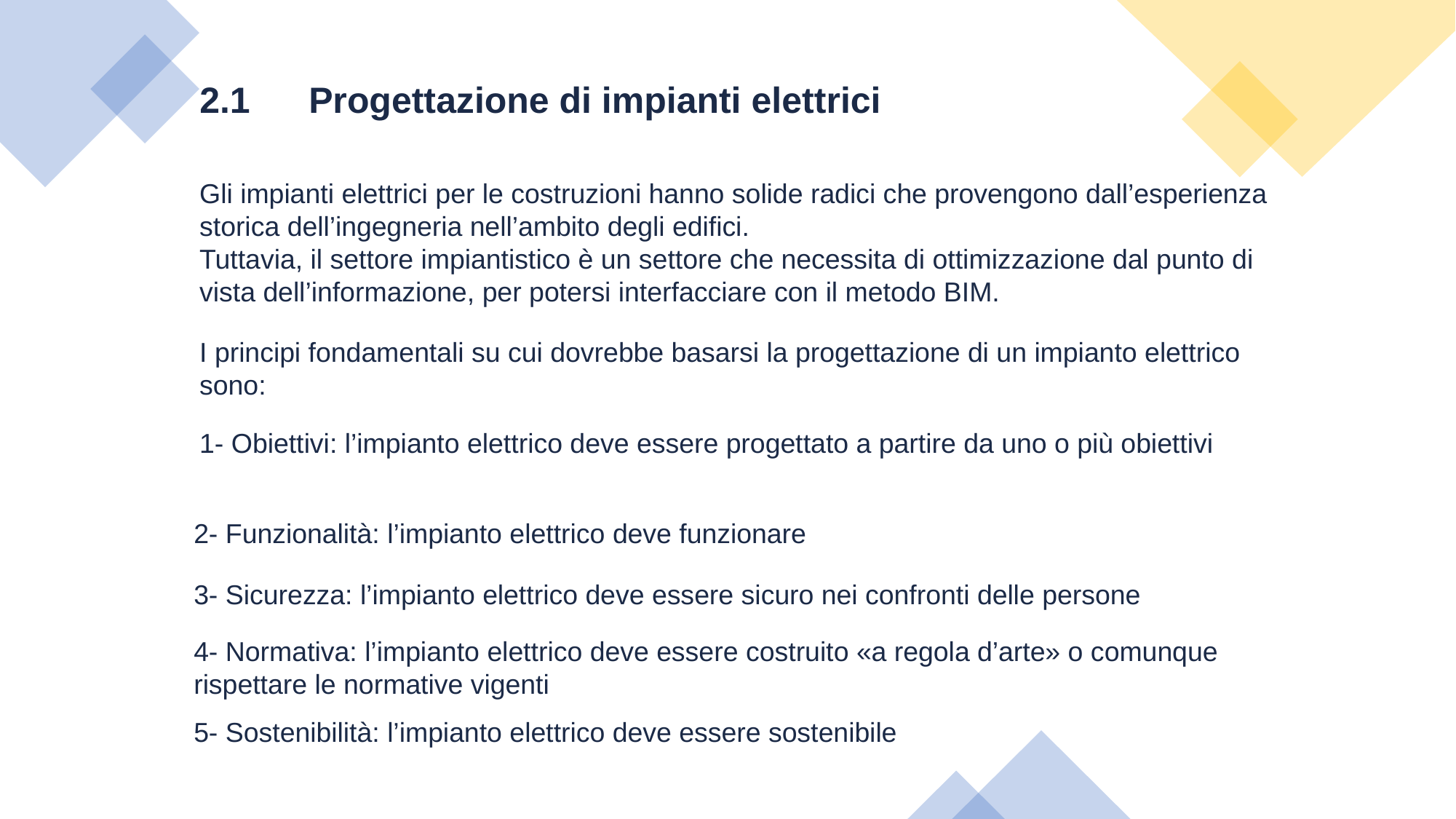

2.1	Progettazione di impianti elettrici

Gli impianti elettrici per le costruzioni hanno solide radici che provengono dall’esperienza storica dell’ingegneria nell’ambito degli edifici.
Tuttavia, il settore impiantistico è un settore che necessita di ottimizzazione dal punto di vista dell’informazione, per potersi interfacciare con il metodo BIM.
I principi fondamentali su cui dovrebbe basarsi la progettazione di un impianto elettrico sono:
1- Obiettivi: l’impianto elettrico deve essere progettato a partire da uno o più obiettivi
2- Funzionalità: l’impianto elettrico deve funzionare
3- Sicurezza: l’impianto elettrico deve essere sicuro nei confronti delle persone
4- Normativa: l’impianto elettrico deve essere costruito «a regola d’arte» o comunque rispettare le normative vigenti
5- Sostenibilità: l’impianto elettrico deve essere sostenibile